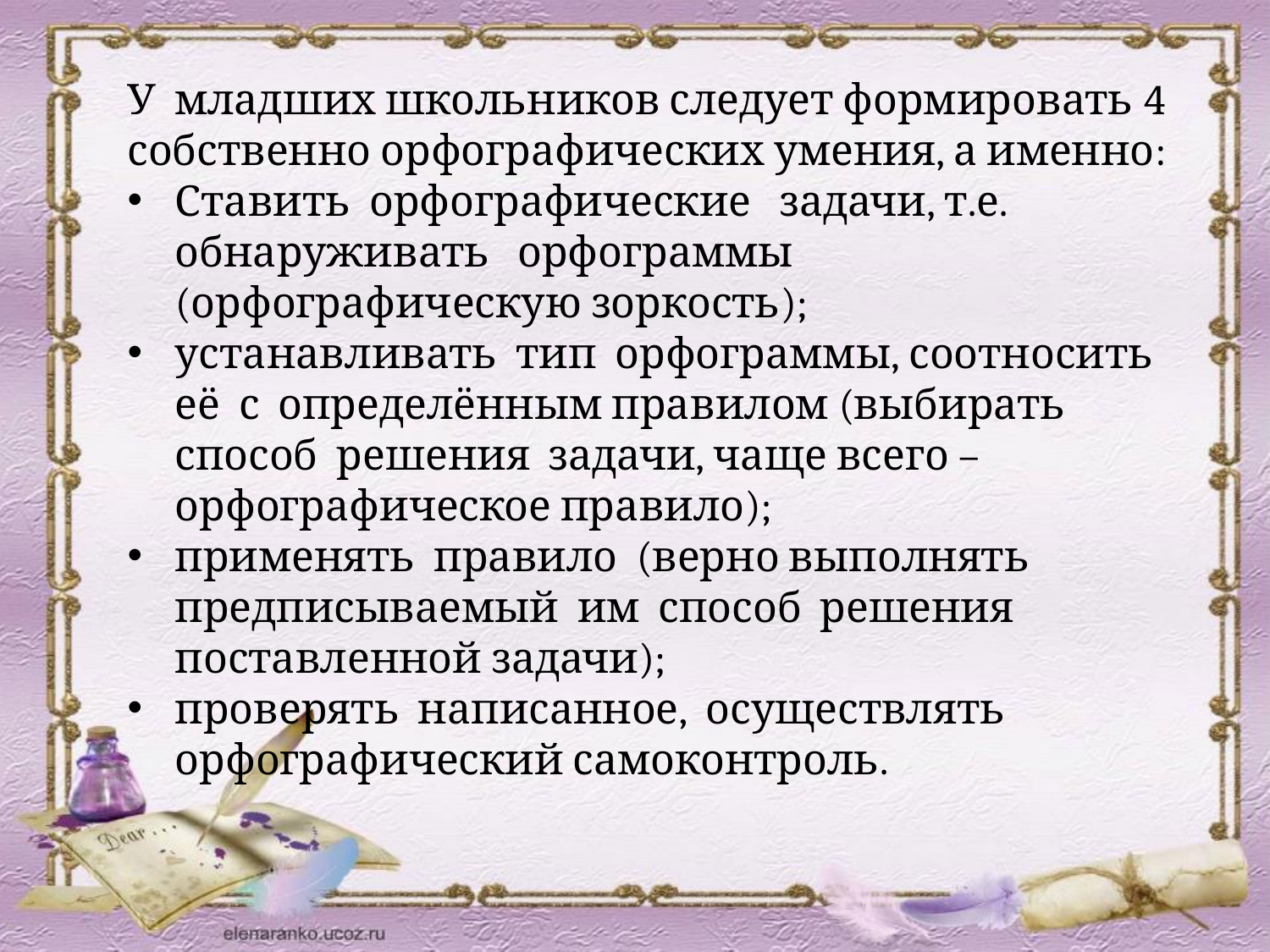

У  младших школьников следует формировать 4 собственно орфографических умения, а именно:
Ставить  орфографические   задачи, т.е. обнаруживать   орфограммы (орфографическую зоркость);
устанавливать  тип  орфограммы, соотносить  её  с  определённым правилом (выбирать  способ  решения  задачи, чаще всего – орфографическое правило);
применять  правило  (верно выполнять предписываемый  им  способ  решения поставленной задачи);
проверять  написанное,  осуществлять орфографический самоконтроль.